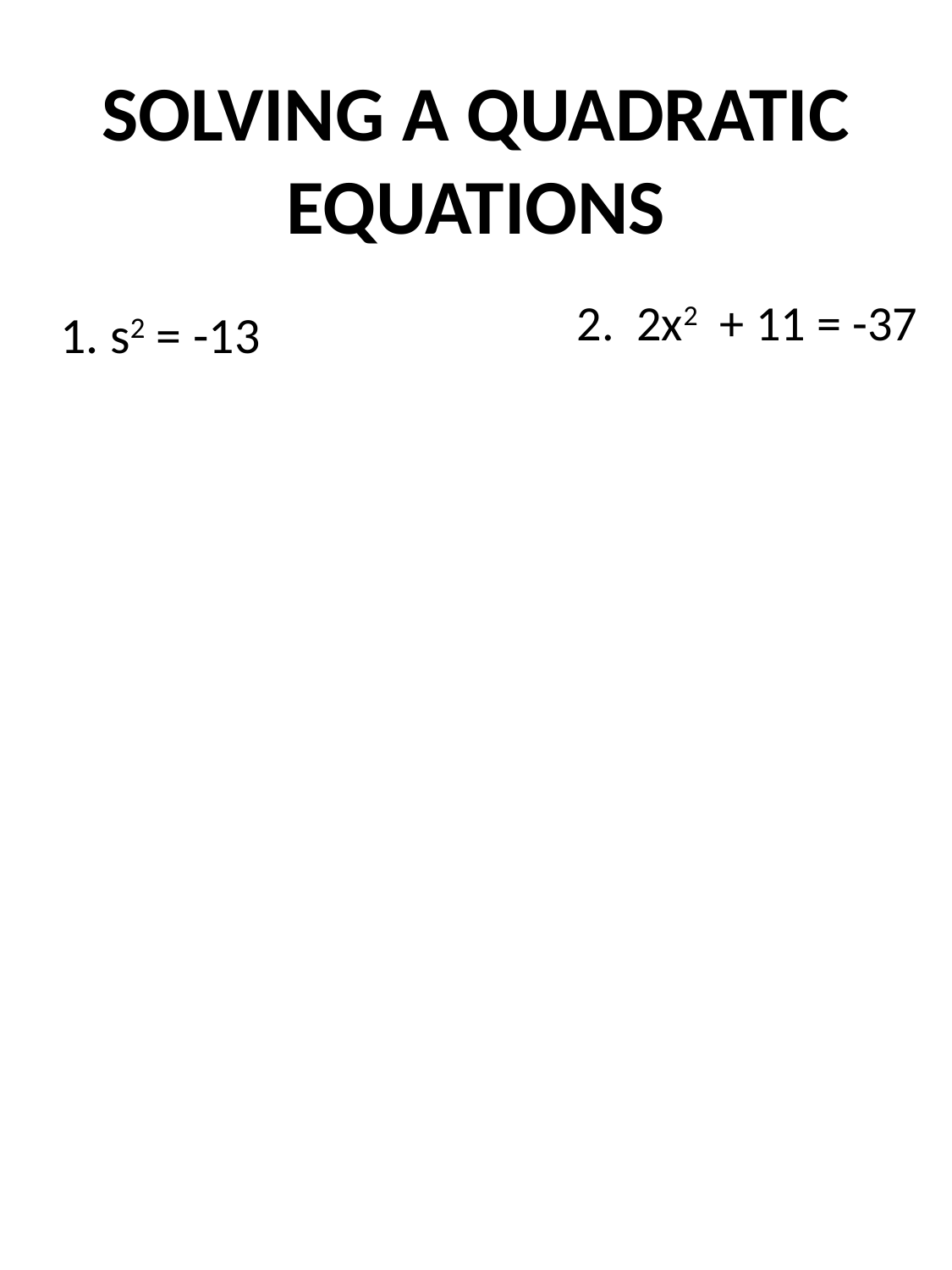

# SOLVING A QUADRATIC EQUATIONS
2.  2x2  + 11 = -37
1. s2 = -13